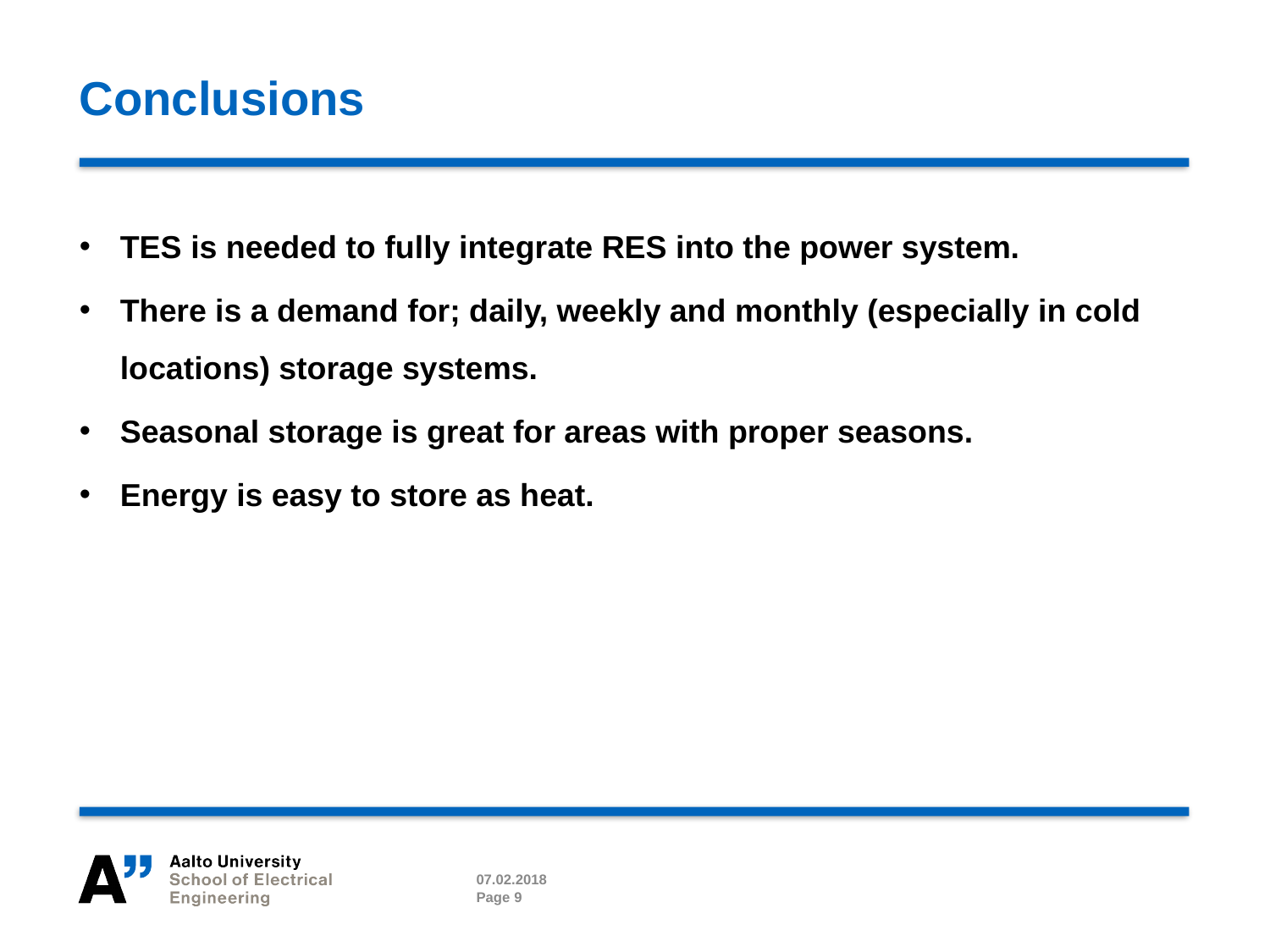

# Conclusions
TES is needed to fully integrate RES into the power system.
There is a demand for; daily, weekly and monthly (especially in cold locations) storage systems.
Seasonal storage is great for areas with proper seasons.
Energy is easy to store as heat.

07.02.2018
Page 9